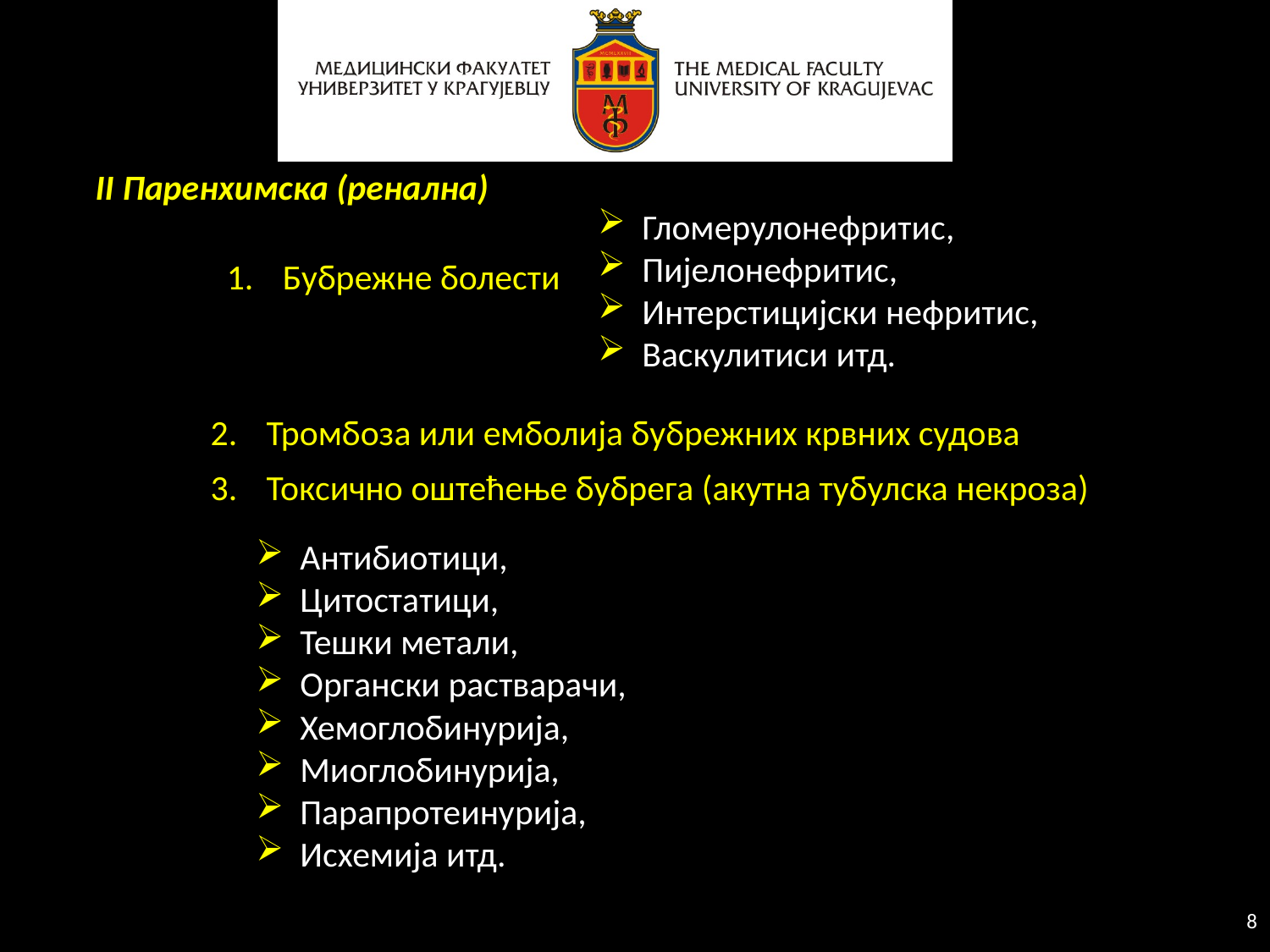

II Паренхимска (ренална)
  Гломерулонефритис,
  Пијелонефритис,
  Интерстицијски нефритис,
  Васкулитиси итд.
 Бубрежне болести
 Тромбоза или емболија бубрежних крвних судова
 Токсично оштећење бубрега (акутна тубулска некроза)
  Антибиотици,
  Цитостатици,
  Тешки метали,
  Органски растварачи,
  Хемоглобинурија,
  Миоглобинурија,
  Парапротеинурија,
  Исхемија итд.
8